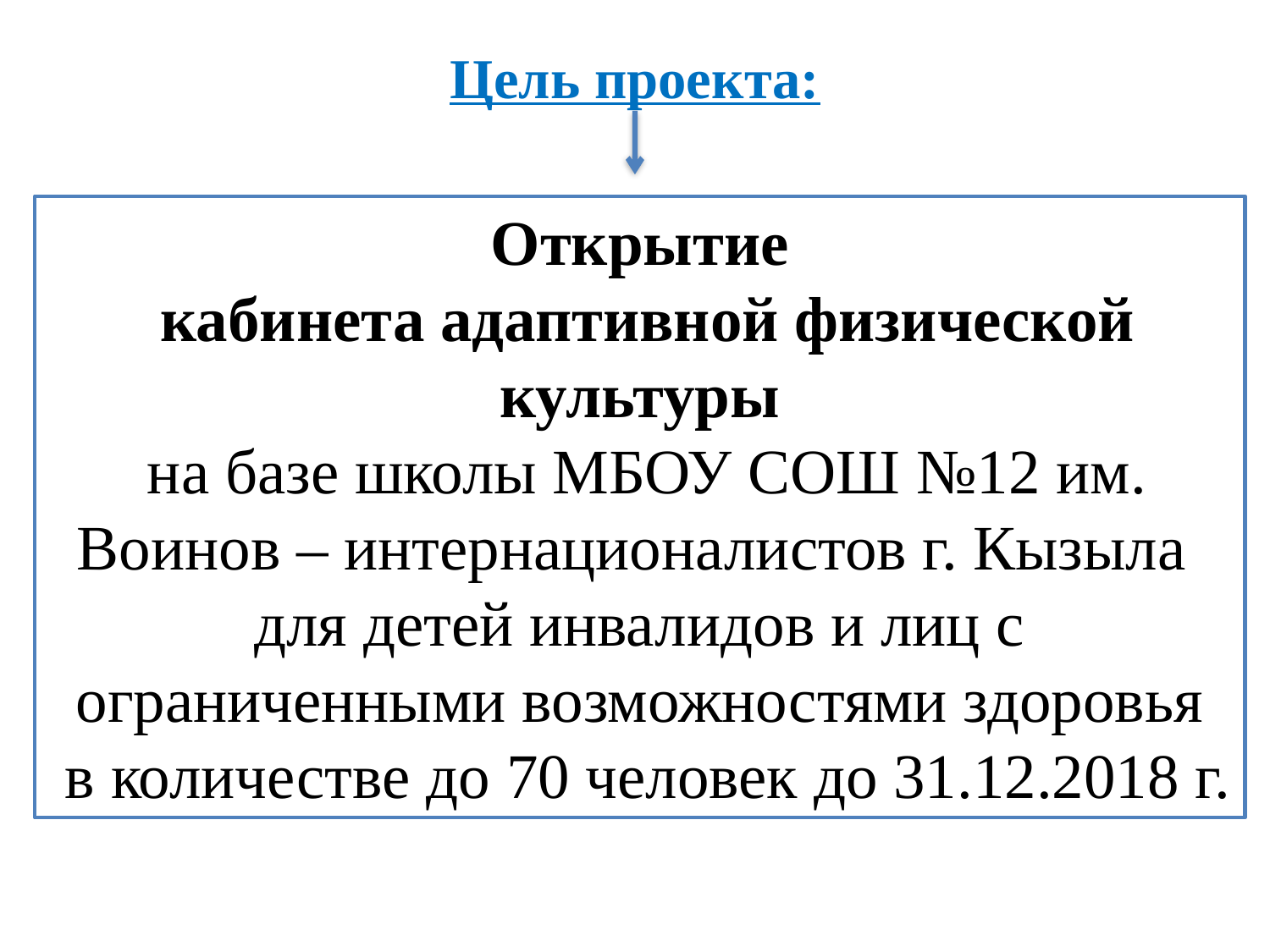

Цель проекта:
Открытие
 кабинета адаптивной физической культуры
 на базе школы МБОУ СОШ №12 им. Воинов – интернационалистов г. Кызыла
для детей инвалидов и лиц с ограниченными возможностями здоровья
 в количестве до 70 человек до 31.12.2018 г.